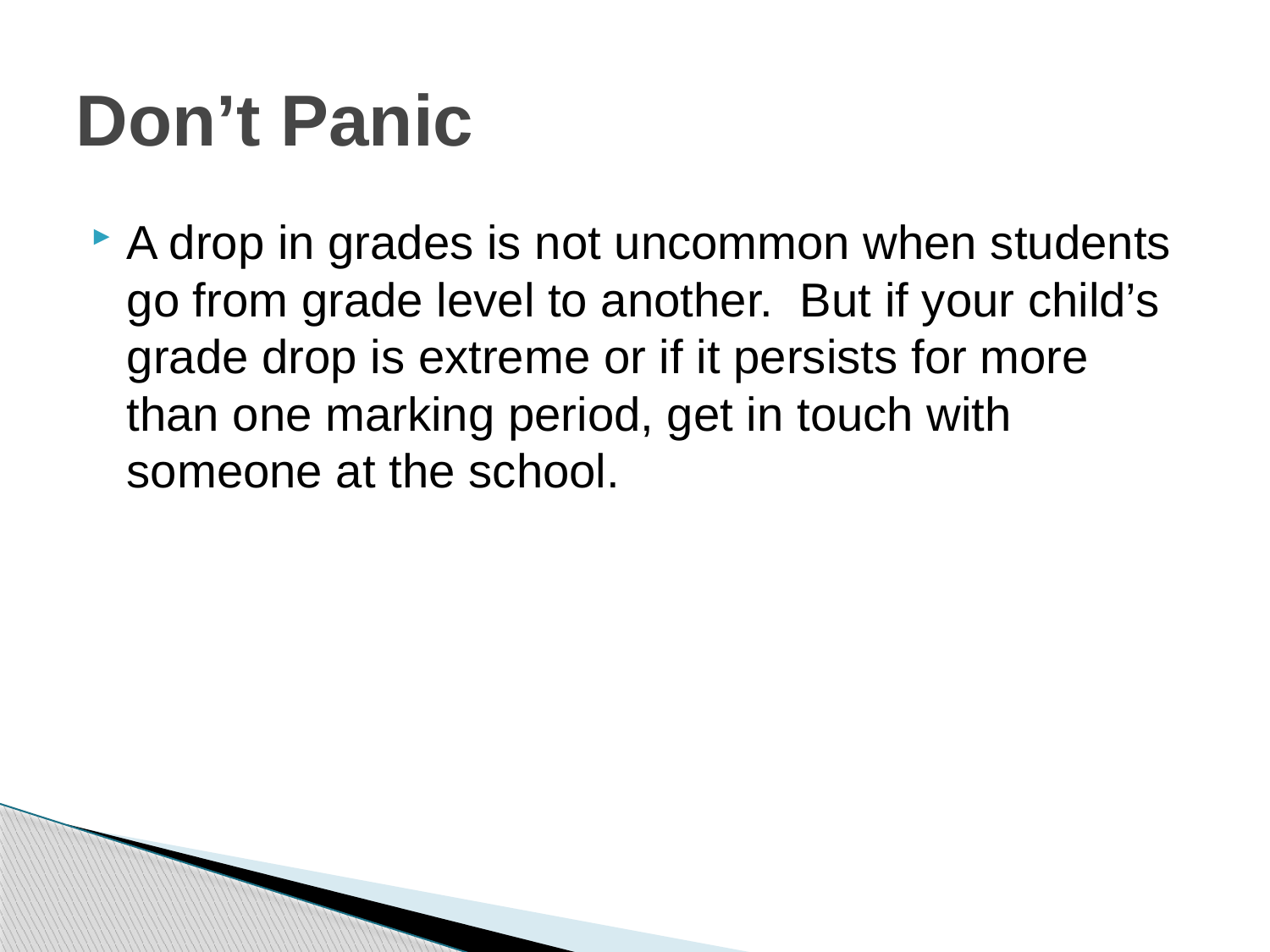

# Don’t Panic
A drop in grades is not uncommon when students go from grade level to another.  But if your child’s grade drop is extreme or if it persists for more than one marking period, get in touch with someone at the school.